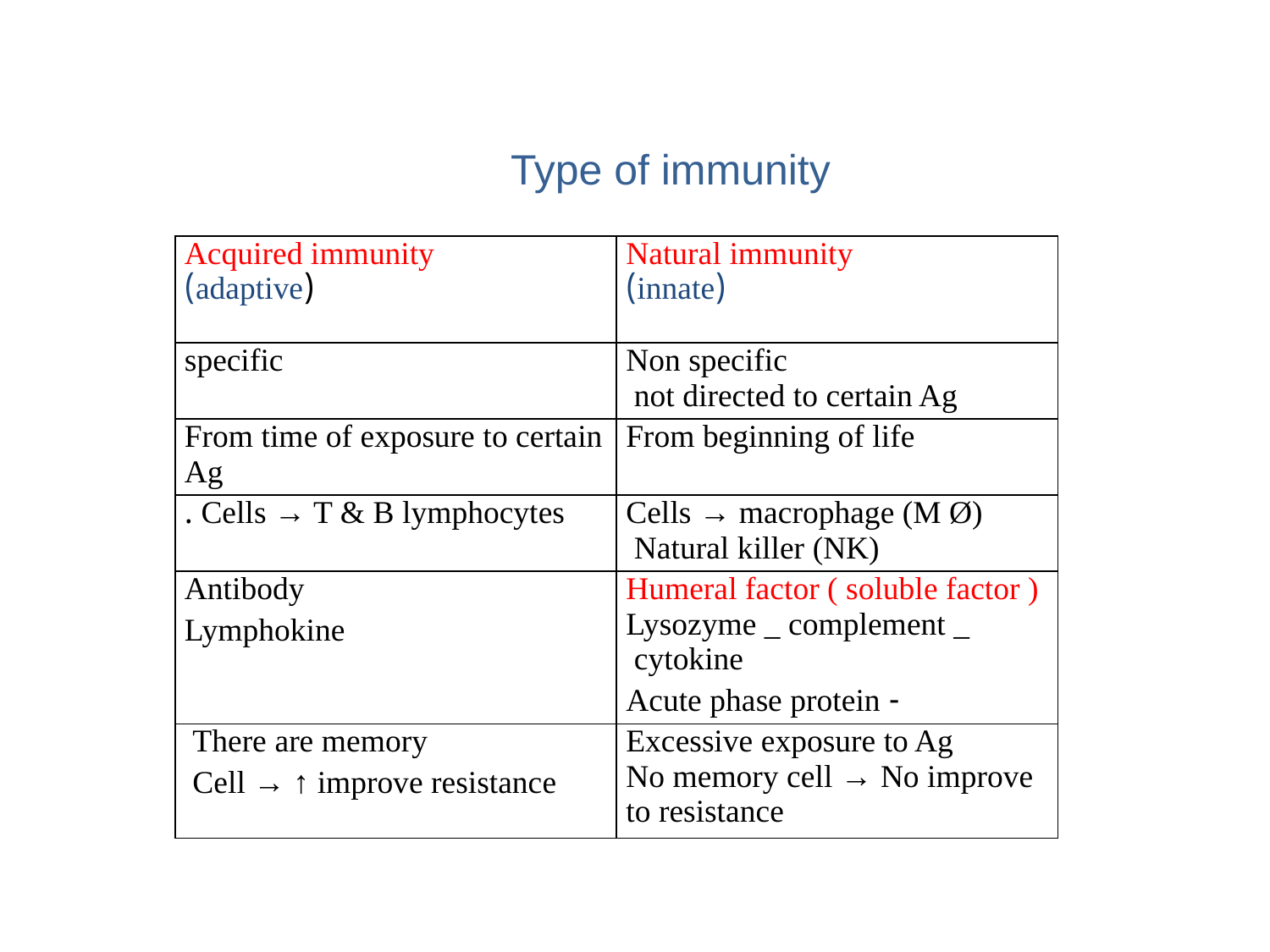

Type of immunity
| Acquired immunity (adaptive) | Natural immunity (innate) |
| --- | --- |
| specific | Non specific not directed to certain Ag |
| From time of exposure to certain Ag | From beginning of life |
| Cells → T & B lymphocytes . | Cells → macrophage (M Ø) Natural killer (NK) |
| Antibody Lymphokine | Humeral factor ( soluble factor ) Lysozyme \_ complement \_ cytokine - Acute phase protein |
| There are memory Cell → ↑ improve resistance | Excessive exposure to Ag No memory cell → No improve to resistance |